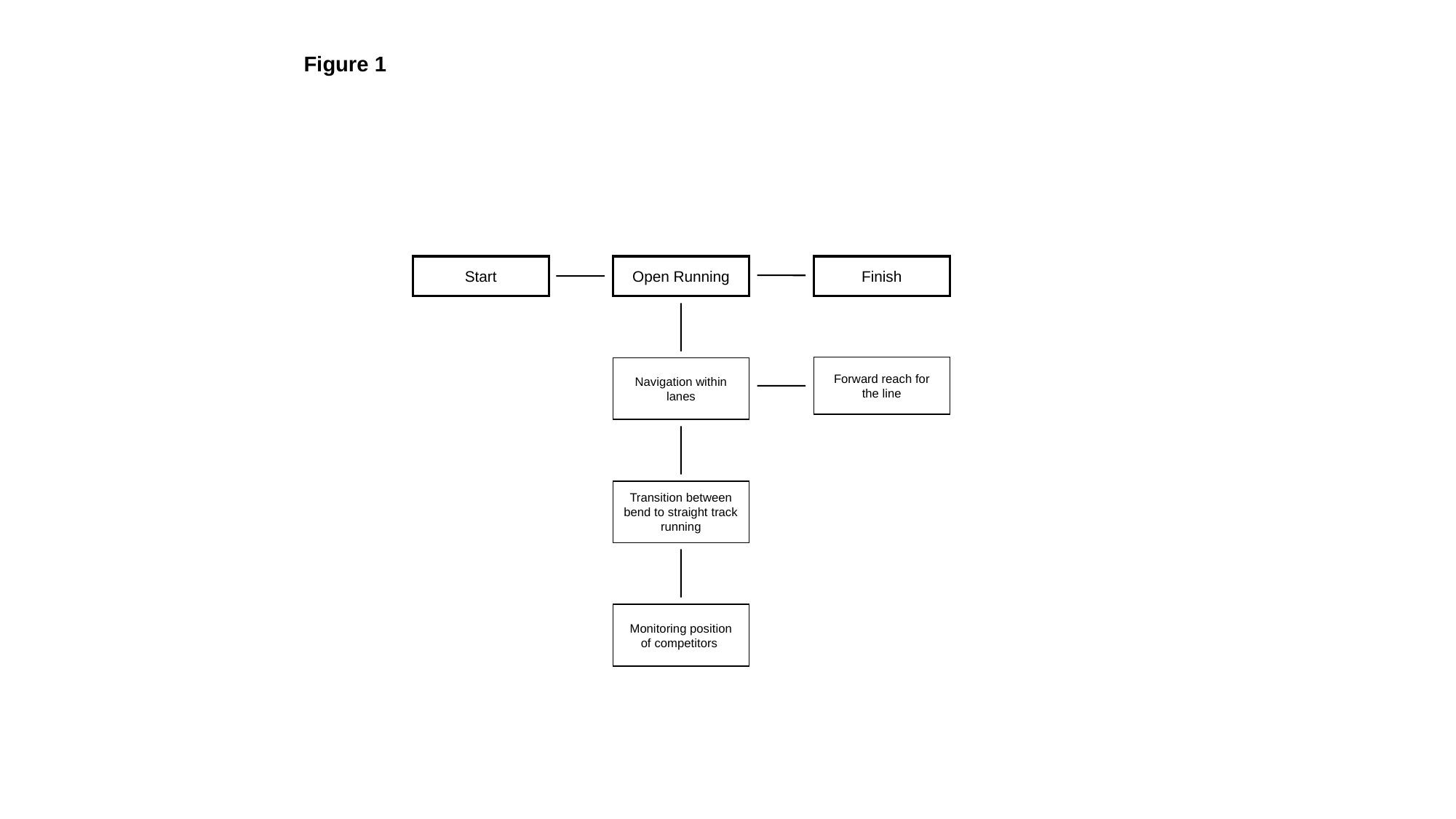

Figure 1

Start
Open Running
Finish
Forward reach for the line
Navigation within lanes
Transition between bend to straight track running
Monitoring position of competitors